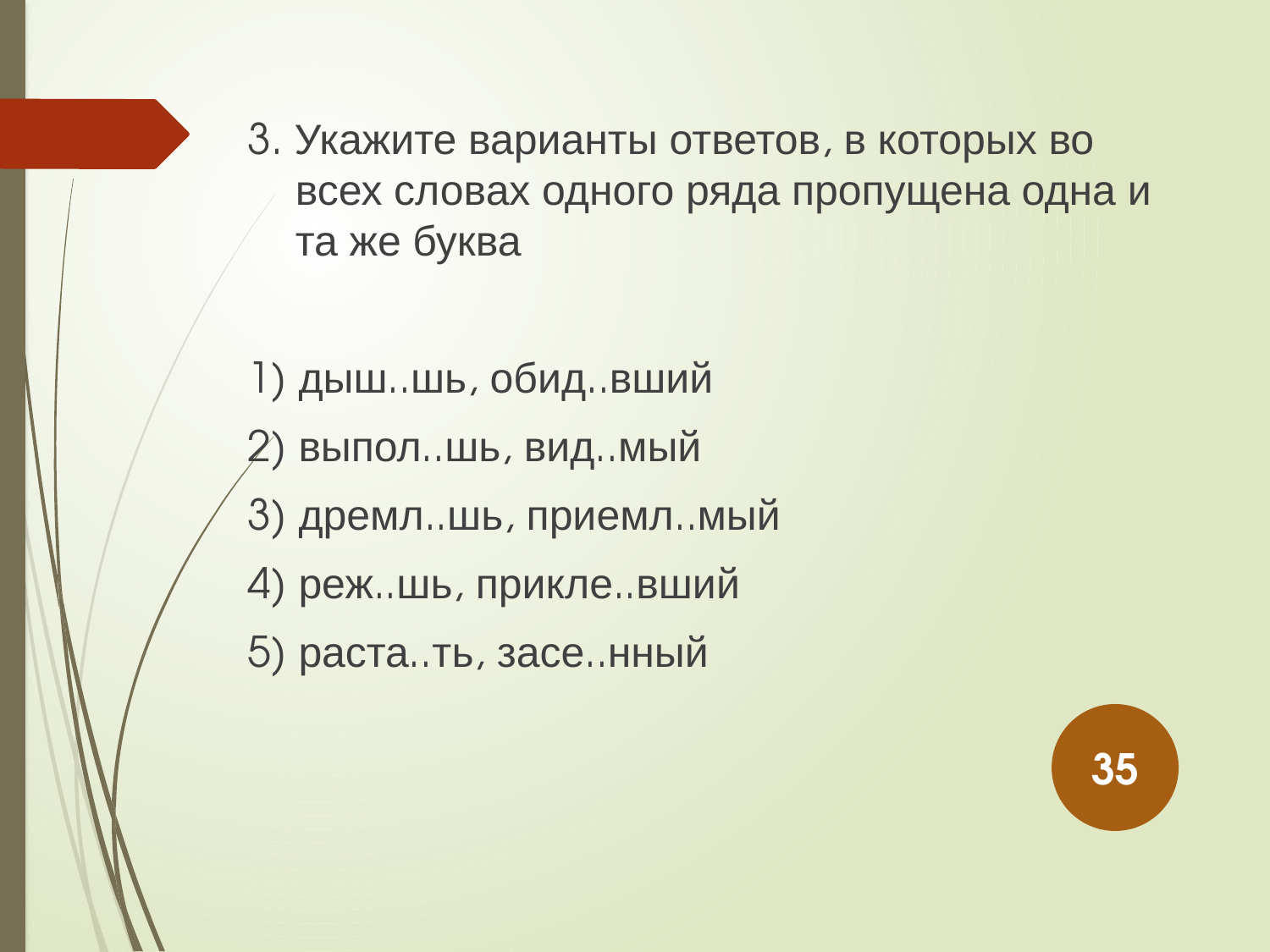

3. Укажите варианты ответов, в которых во всех словах одного ряда пропущена одна и та же буква

1) дыш..шь, обид..вший
2) выпол..шь, вид..мый
3) дремл..шь, приемл..мый
4) реж..шь, прикле..вший
5) раста..ть, засе..нный
35